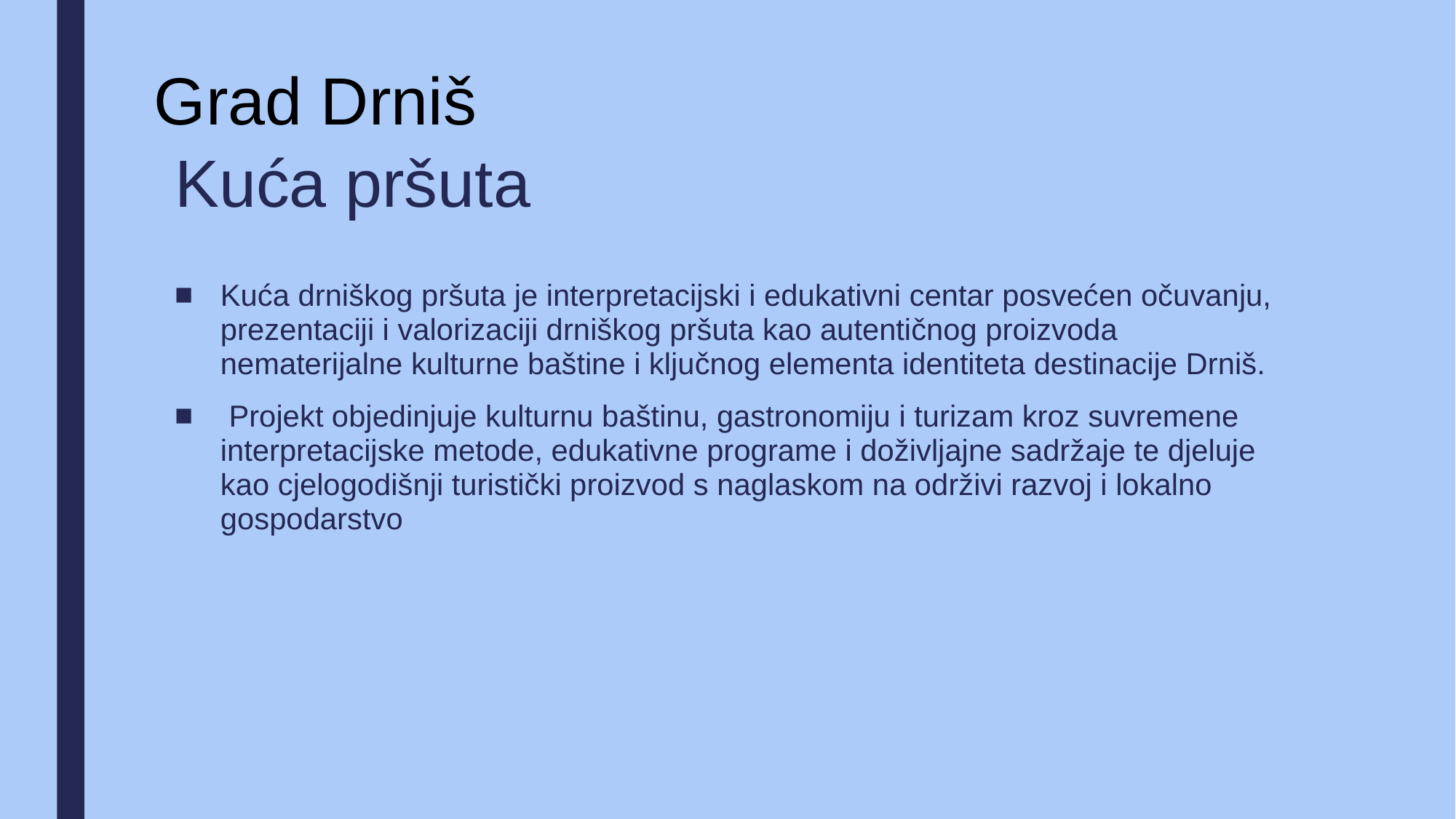

Grad Drniš
# Kuća pršuta
Kuća drniškog pršuta je interpretacijski i edukativni centar posvećen očuvanju, prezentaciji i valorizaciji drniškog pršuta kao autentičnog proizvoda nematerijalne kulturne baštine i ključnog elementa identiteta destinacije Drniš.
 Projekt objedinjuje kulturnu baštinu, gastronomiju i turizam kroz suvremene interpretacijske metode, edukativne programe i doživljajne sadržaje te djeluje kao cjelogodišnji turistički proizvod s naglaskom na održivi razvoj i lokalno gospodarstvo